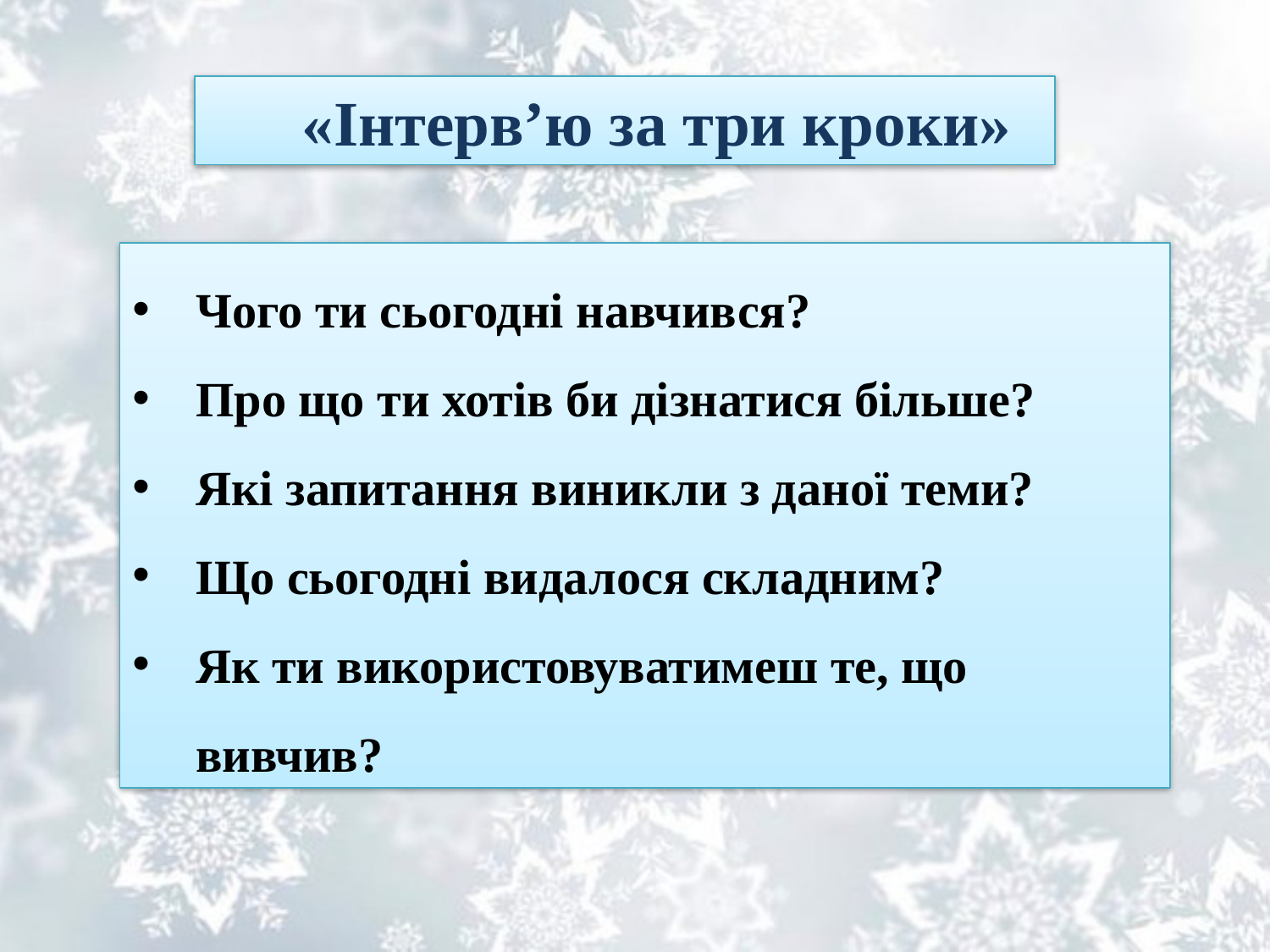

«Інтерв’ю за три кроки»
Чого ти сьогодні навчився?
Про що ти хотів би дізнатися більше?
Які запитання виникли з даної теми?
Що сьогодні видалося складним?
Як ти використовуватимеш те, що вивчив?